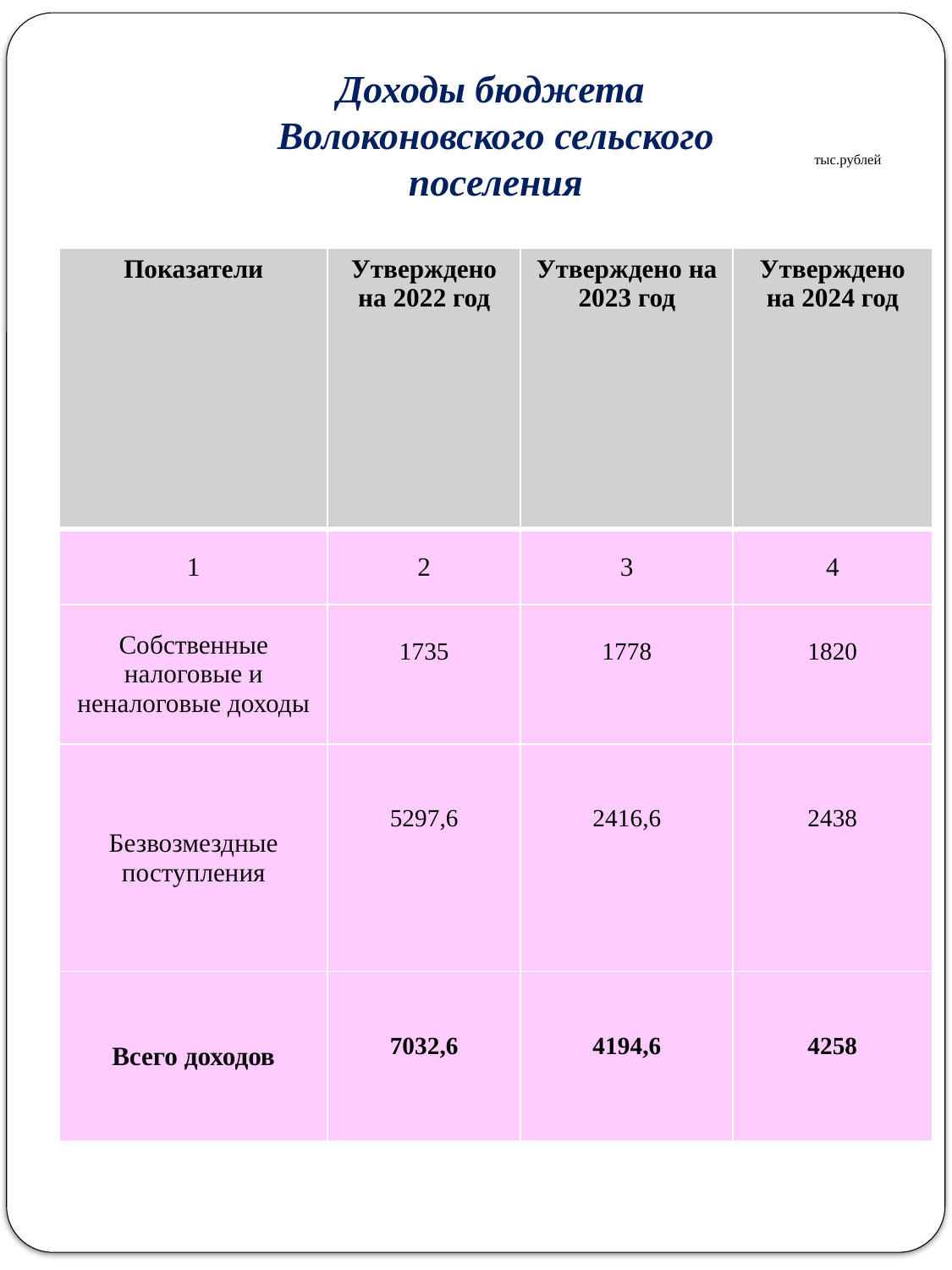

Доходы бюджета
Волоконовского сельского поселения
тыс.рублей
| Показатели | Утверждено на 2022 год | Утверждено на 2023 год | Утверждено на 2024 год |
| --- | --- | --- | --- |
| 1 | 2 | 3 | 4 |
| Собственные налоговые и неналоговые доходы | 1735 | 1778 | 1820 |
| Безвозмездные поступления | 5297,6 | 2416,6 | 2438 |
| Всего доходов | 7032,6 | 4194,6 | 4258 |